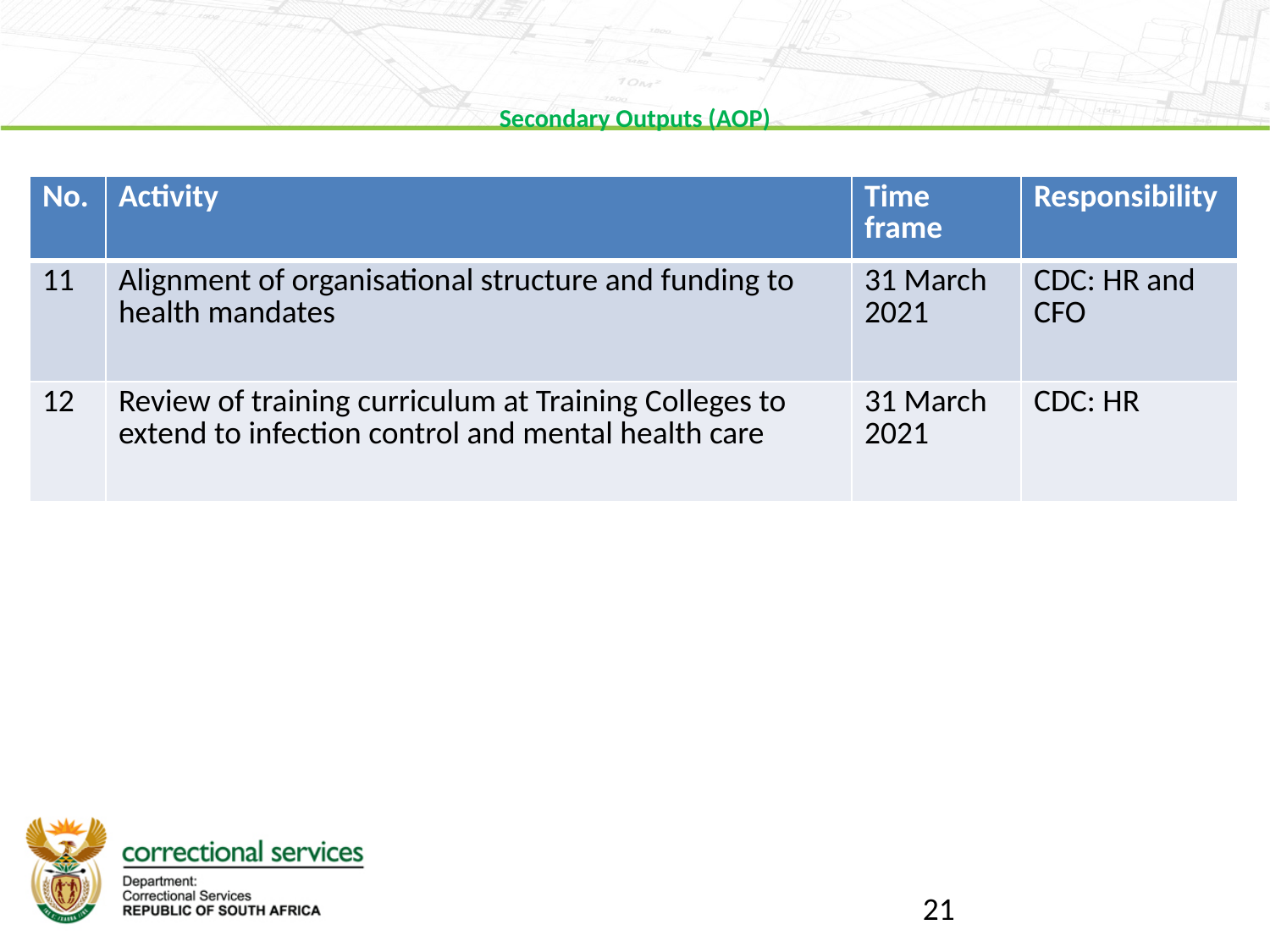

# Secondary Outputs (AOP)
| No. | Activity | Time frame | Responsibility |
| --- | --- | --- | --- |
| 11 | Alignment of organisational structure and funding to health mandates | 31 March 2021 | CDC: HR and CFO |
| 12 | Review of training curriculum at Training Colleges to extend to infection control and mental health care | 31 March 2021 | CDC: HR |

21